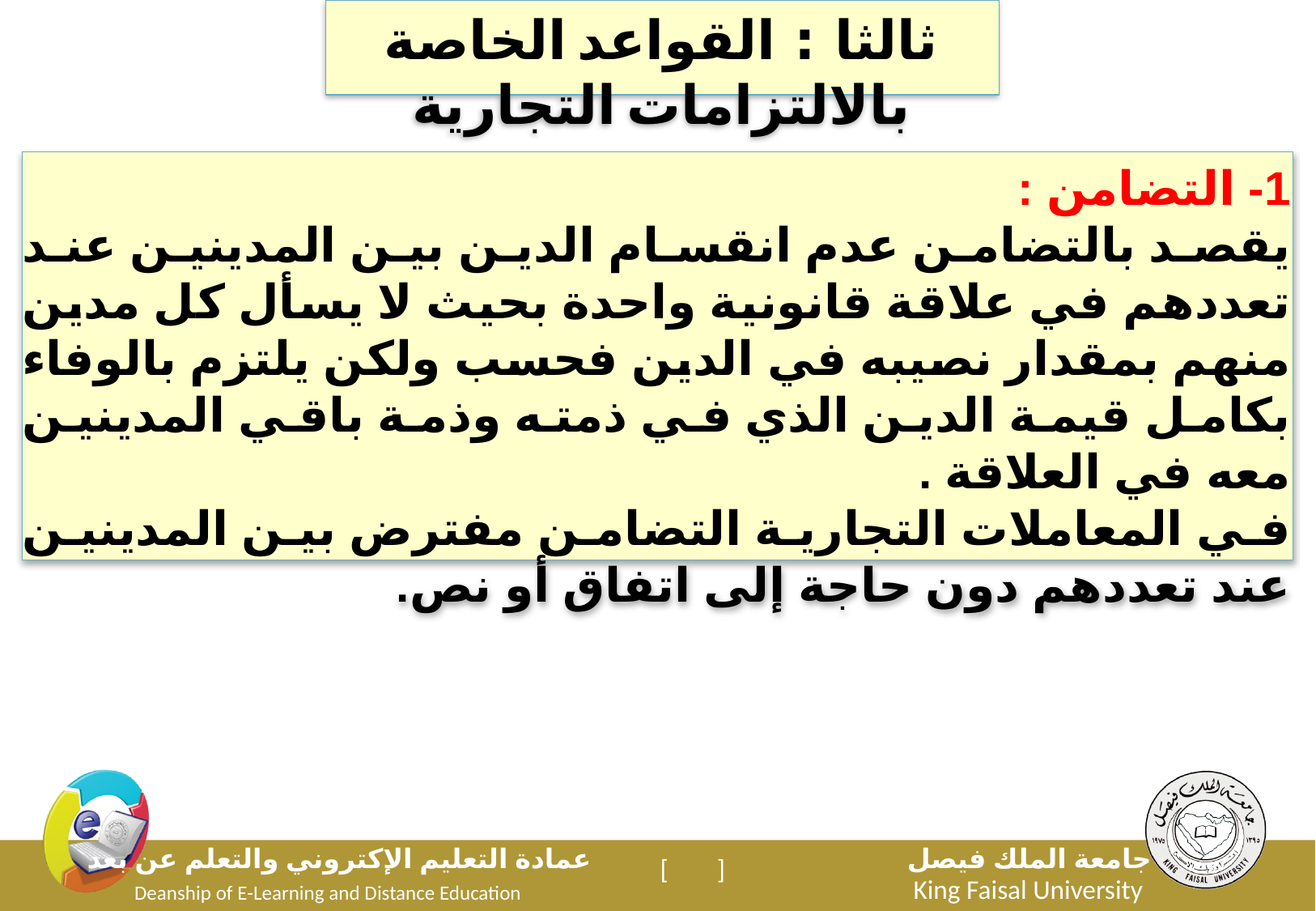

ثالثا : القواعد الخاصة بالالتزامات التجارية
1- التضامن :
يقصد بالتضامن عدم انقسام الدين بين المدينين عند تعددهم في علاقة قانونية واحدة بحيث لا يسأل كل مدين منهم بمقدار نصيبه في الدين فحسب ولكن يلتزم بالوفاء بكامل قيمة الدين الذي في ذمته وذمة باقي المدينين معه في العلاقة .
في المعاملات التجارية التضامن مفترض بين المدينين عند تعددهم دون حاجة إلى اتفاق أو نص.